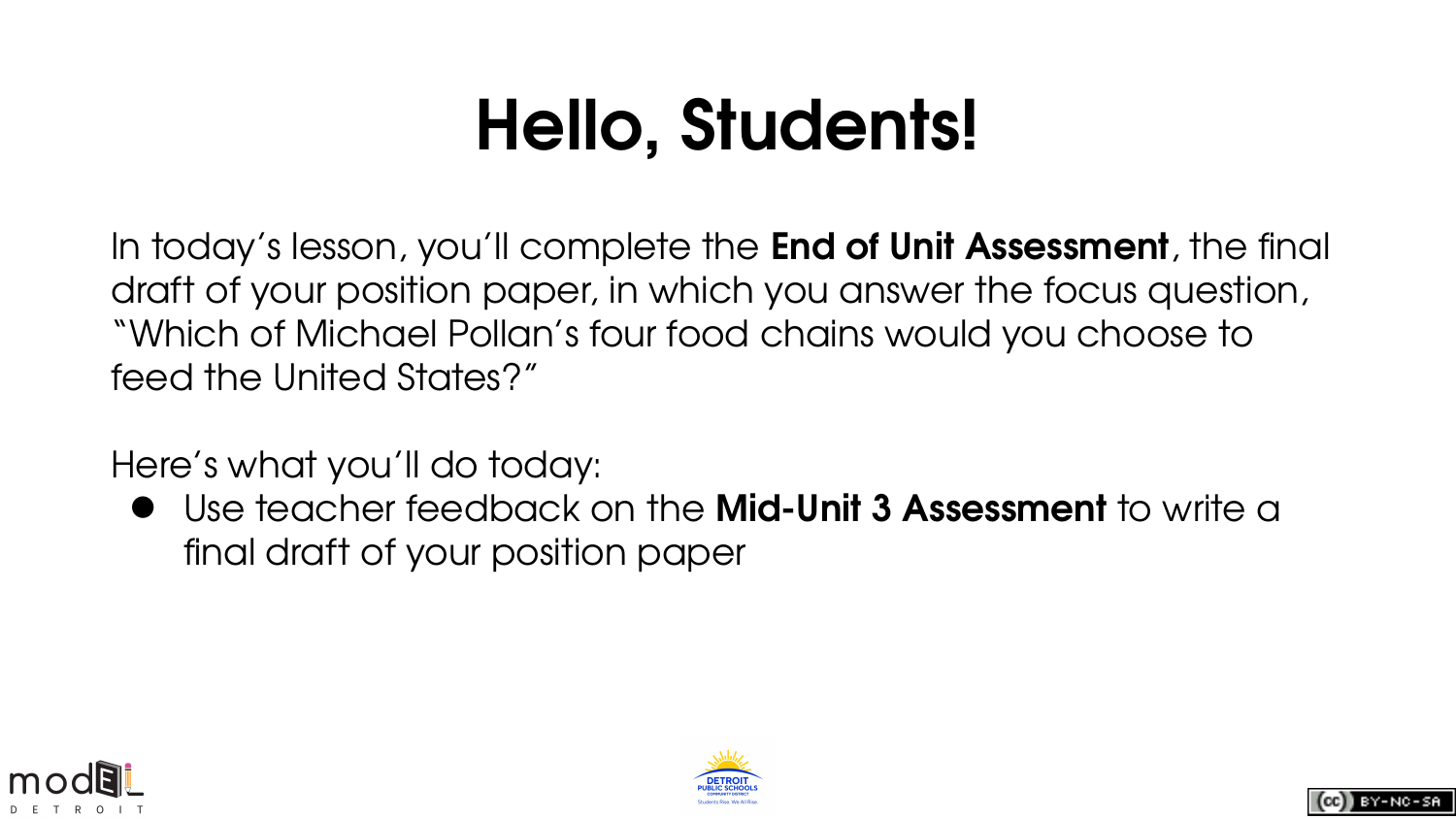

# Hello, Students!
In today’s lesson, you’ll complete the End of Unit Assessment, the final draft of your position paper, in which you answer the focus question, “Which of Michael Pollan’s four food chains would you choose to feed the United States?”

Here’s what you’ll do today:
Use teacher feedback on the Mid-Unit 3 Assessment to write a final draft of your position paper